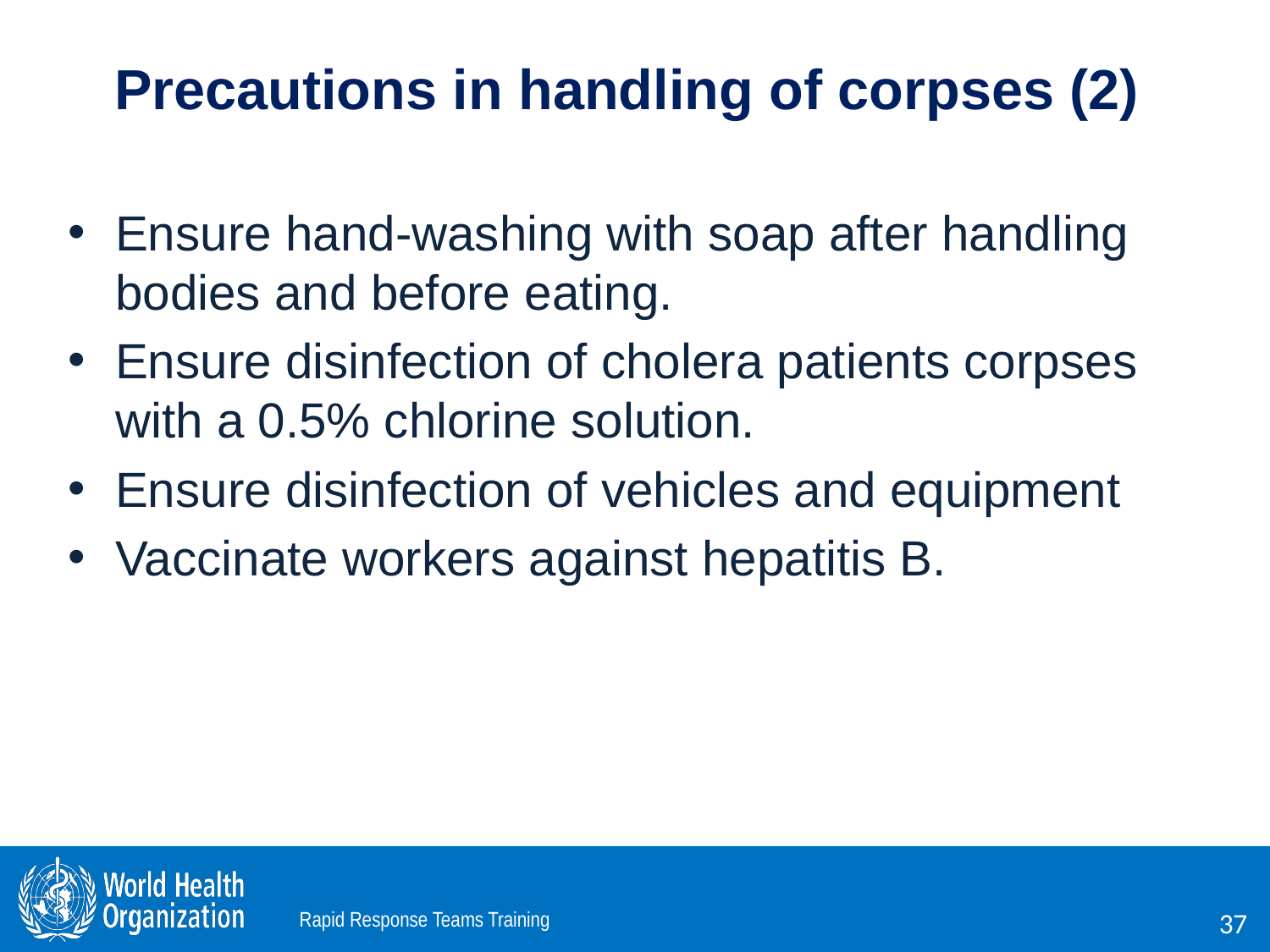

# Precautions in handling of corpses (2)

Ensure hand-washing with soap after handling bodies and before eating.
Ensure disinfection of cholera patients corpses with a 0.5% chlorine solution.
Ensure disinfection of vehicles and equipment
Vaccinate workers against hepatitis B.